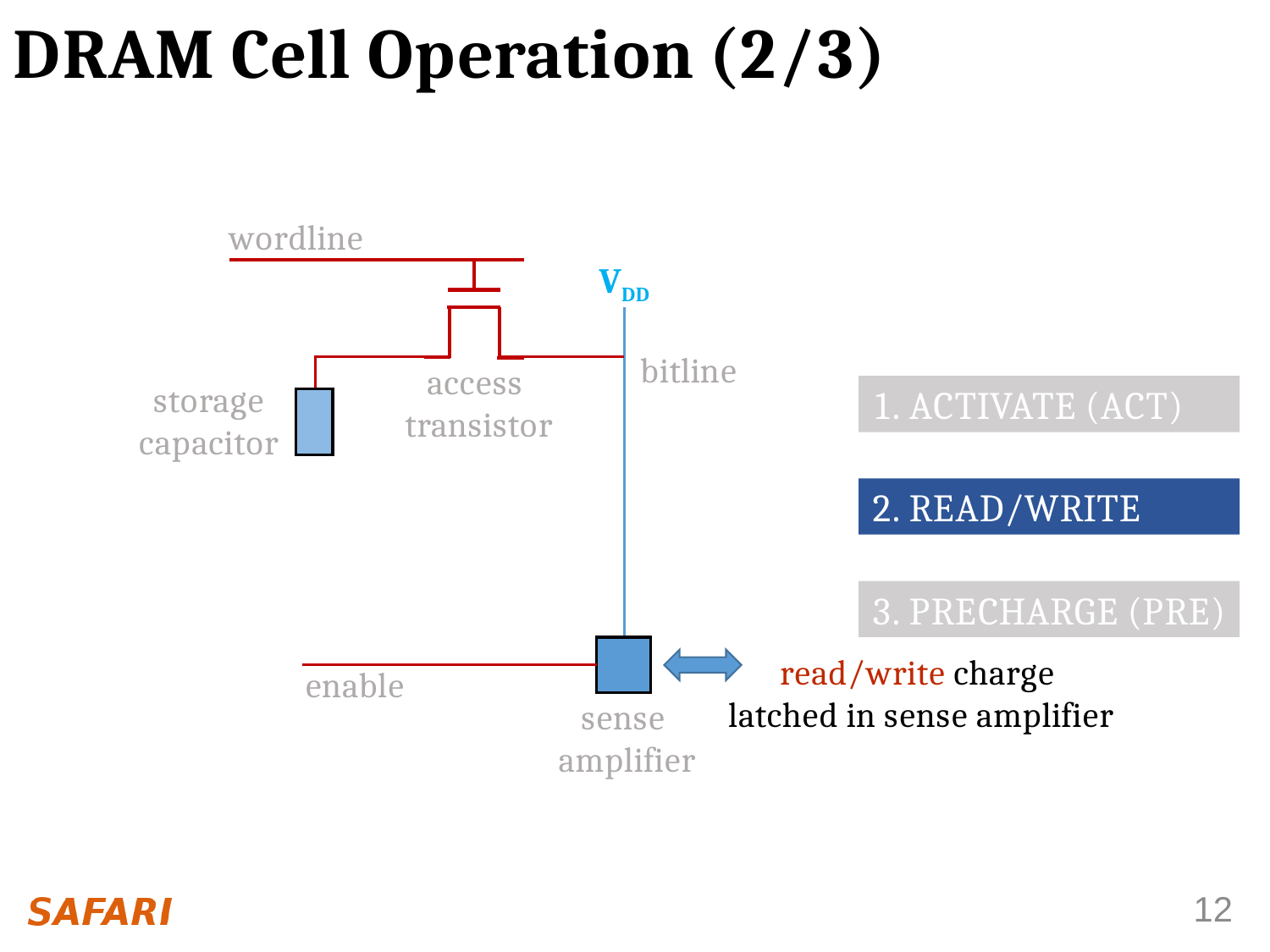

# DRAM Cell Operation (2/3)
wordline
VDD
bitline
access
transistor
storage
capacitor
1. ACTIVATE (ACT)

2. READ/WRITE
3. PRECHARGE (PRE)

read/write charge
latched in sense amplifier

enable
sense
amplifier